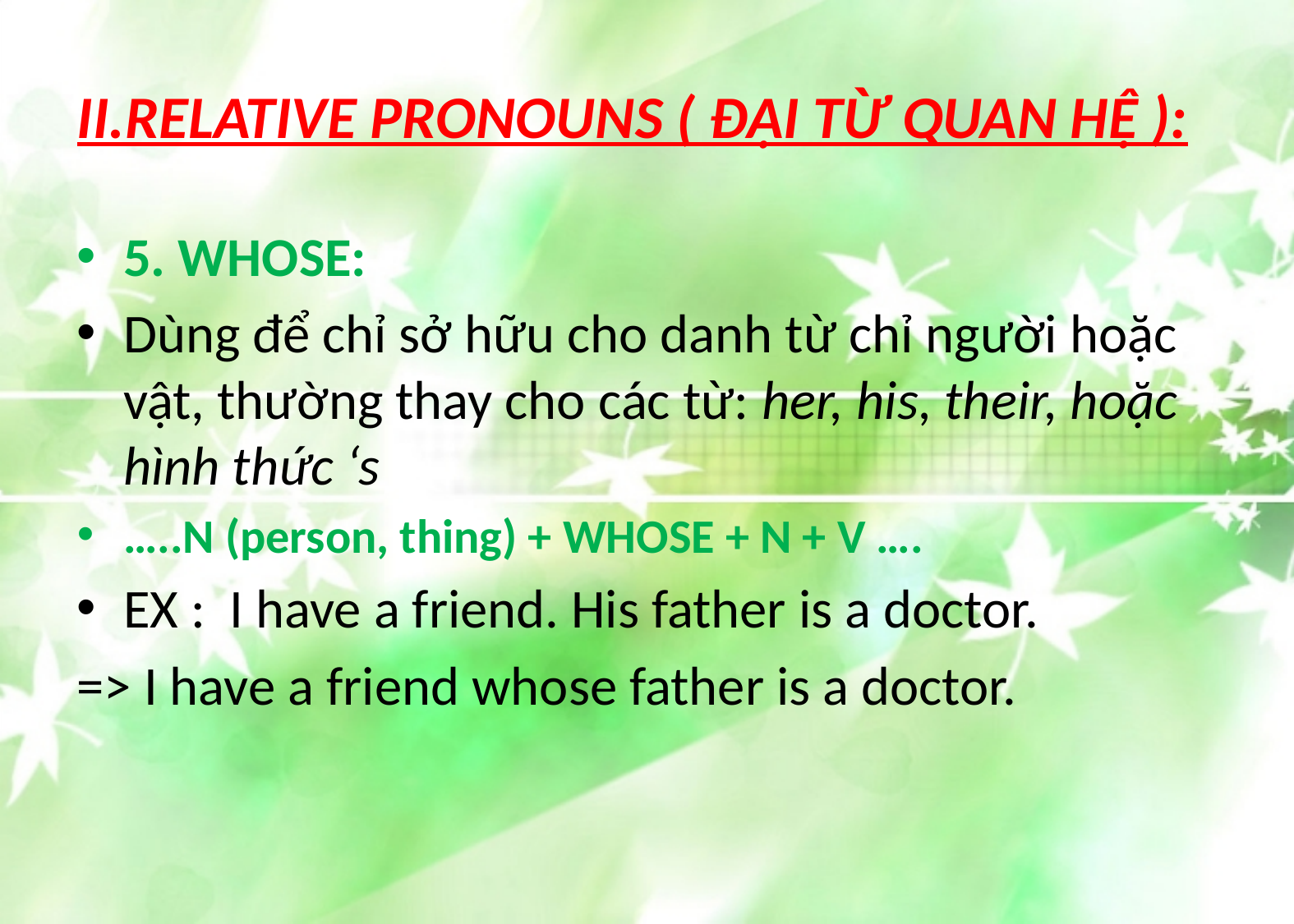

# II.RELATIVE PRONOUNS ( ĐẠI TỪ QUAN HỆ ):
5. WHOSE:
Dùng để chỉ sở hữu cho danh từ chỉ người hoặc vật, thường thay cho các từ: her, his, their, hoặc hình thức ‘s
…..N (person, thing) + WHOSE + N + V ….
EX :  I have a friend. His father is a doctor.
=> I have a friend whose father is a doctor.